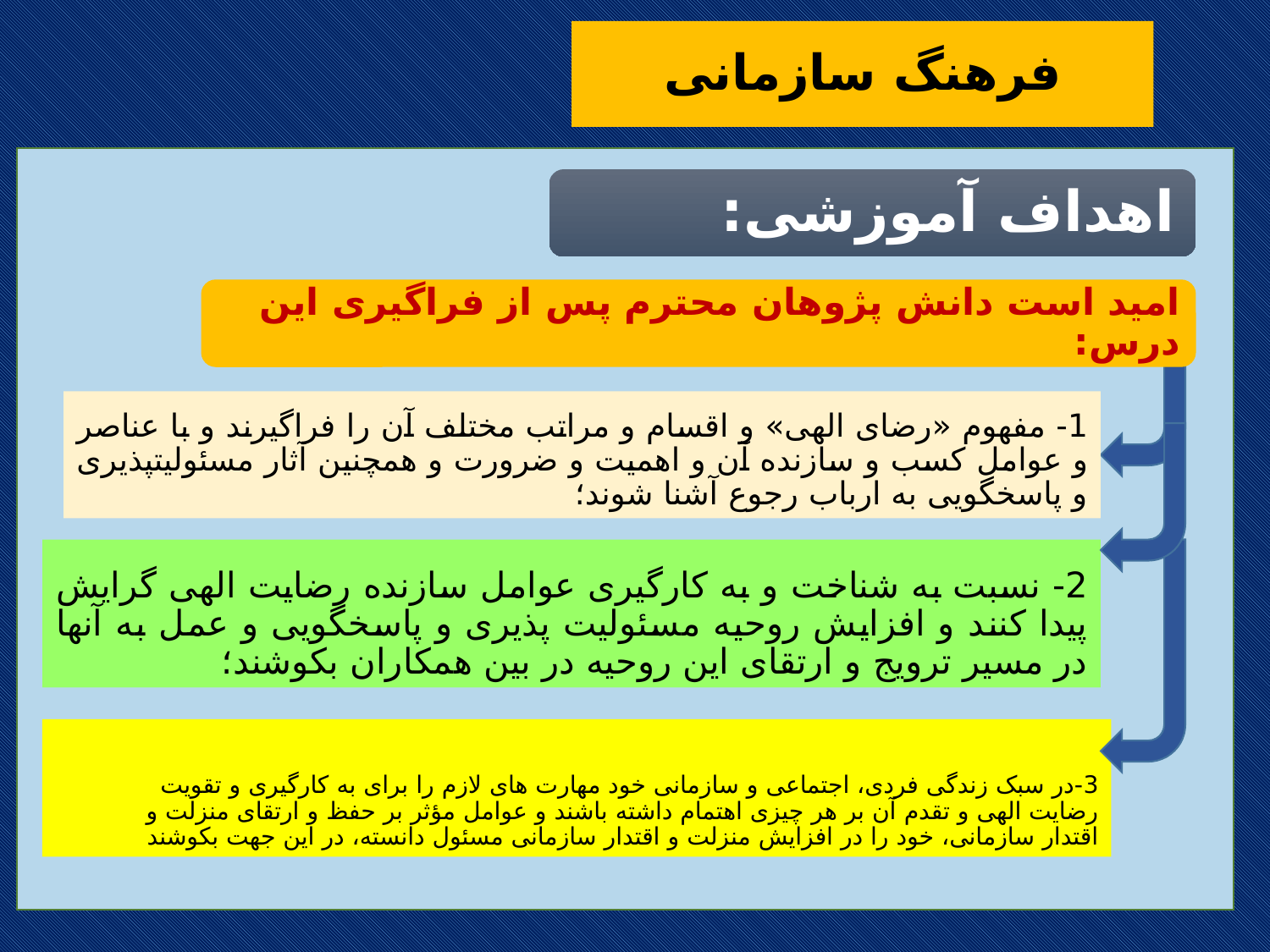

# فرهنگ سازمانی

اهداف آموزشی:
امید است دانش پژوهان محترم پس از فراگیری این درس:

1- مفهوم «رضای الهی» و اقسام و مراتب مختلف آن را فراگیرند و با عناصر و عوامل کسب و سازنده آن و اهمیت و ضرورت و همچنین آثار مسئولیتپذیری و پاسخگویی به ارباب رجوع آشنا شوند؛

2- نسبت به شناخت و به کارگیری عوامل سازنده رضایت الهی گرایش پیدا کنند و افزایش روحیه مسئولیت پذیری و پاسخگویی و عمل به آنها در مسیر ترویج و ارتقای این روحیه در بین همکاران بکوشند؛
3-در سبک زندگی فردی، اجتماعی و سازمانی خود مهارت های لازم را برای به کارگیری و تقویت
رضایت الهی و تقدم آن بر هر چیزی اهتمام داشته باشند و عوامل مؤثر بر حفظ و ارتقای منزلت و
اقتدار سازمانی، خود را در افزایش منزلت و اقتدار سازمانی مسئول دانسته، در این جهت بکوشند